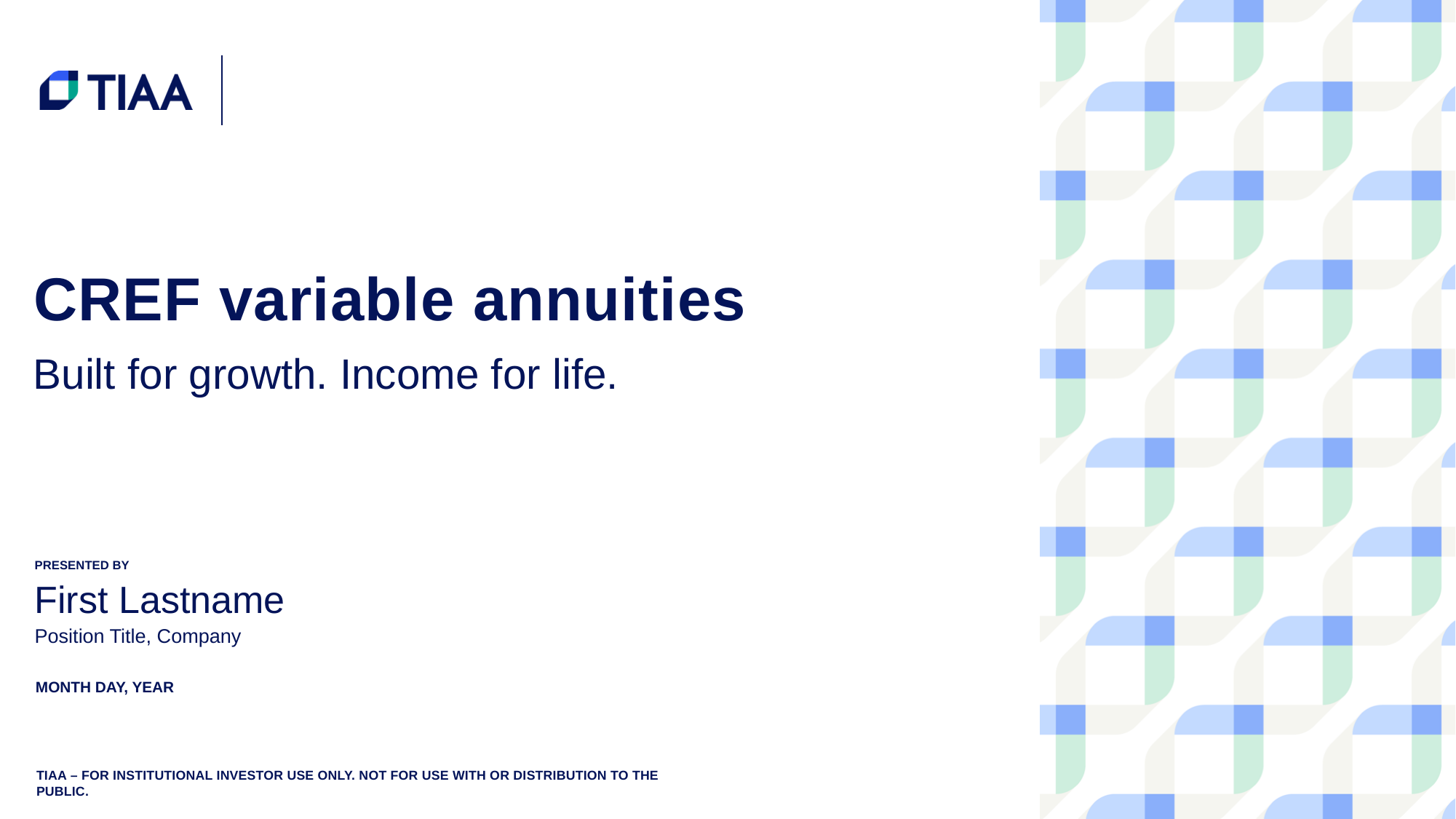

CREF variable annuities
Built for growth. Income for life.
PRESENTED BY
First Lastname
Position Title, Company
MONTH DAY, YEAR
TIAA – FOR Institutional INVESTOR USE ONLY. NOT FOR USE WITH OR DISTRIBUTION TO THE PUBLIC.